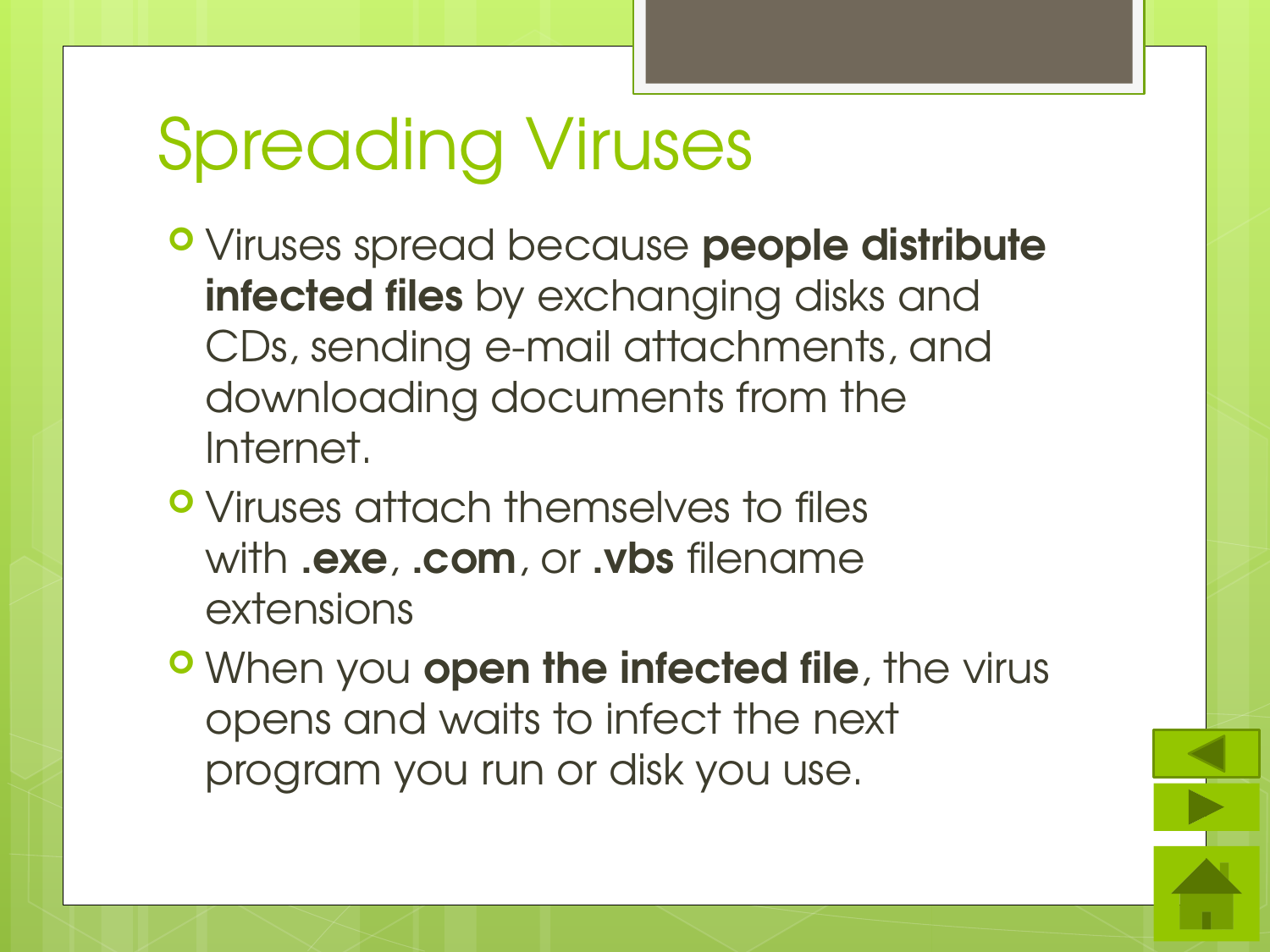

# Spreading Viruses
Viruses spread because people distribute infected files by exchanging disks and CDs, sending e-mail attachments, and downloading documents from the Internet.
Viruses attach themselves to files with .exe, .com, or .vbs filename extensions
When you open the infected file, the virus opens and waits to infect the next program you run or disk you use.